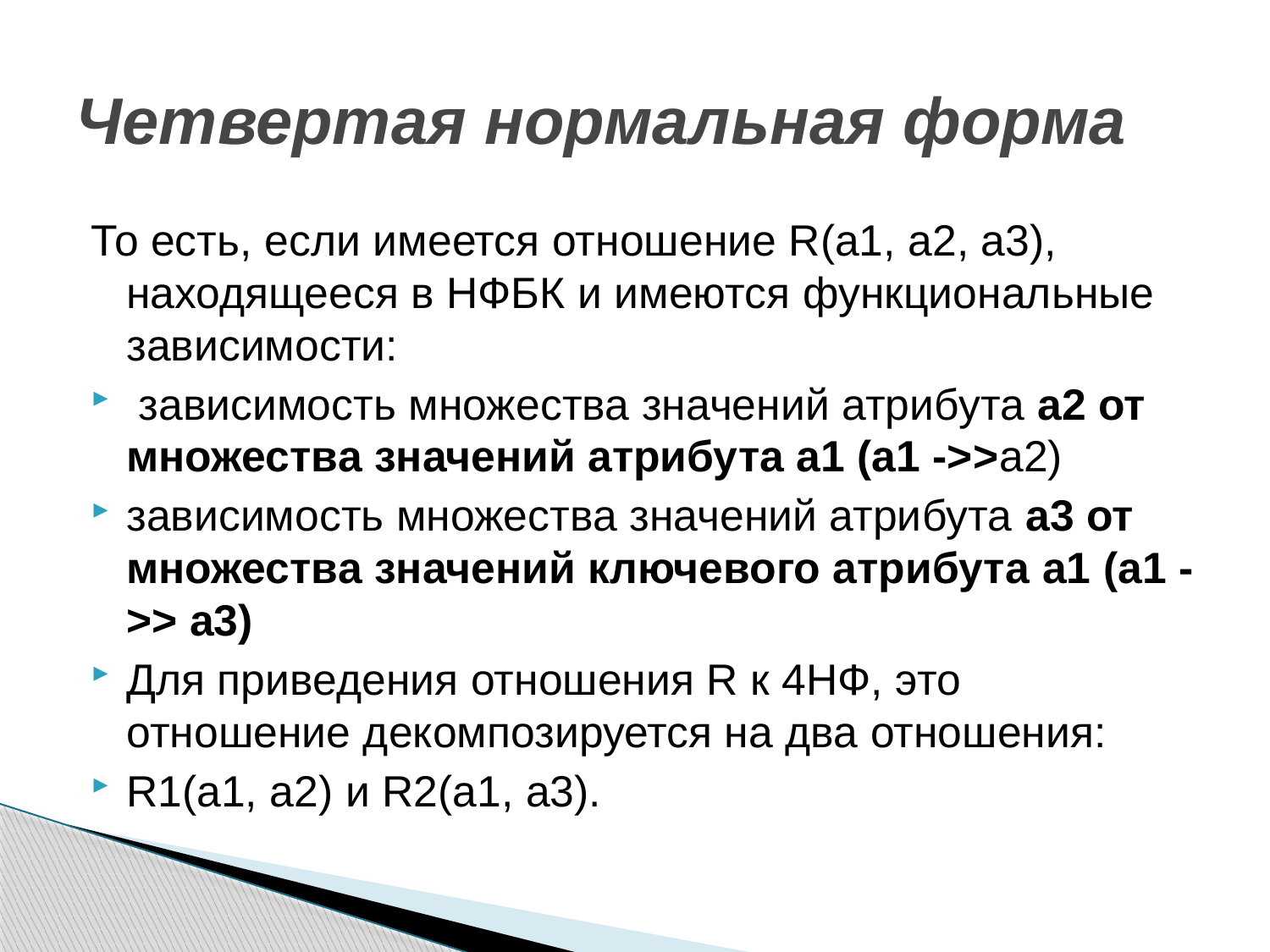

# Четвертая нормальная форма
То есть, если имеется отношение R(a1, a2, a3), находящееся в НФБК и имеются функциональные зависимости:
 зависимость множества значений атрибута a2 от множества значений атрибута a1 (a1 ->>a2)
зависимость множества значений атрибута a3 от множества значений ключевого атрибута a1 (a1 ->> a3)
Для приведения отношения R к 4НФ, это отношение декомпозируется на два отношения:
R1(a1, a2) и R2(a1, a3).